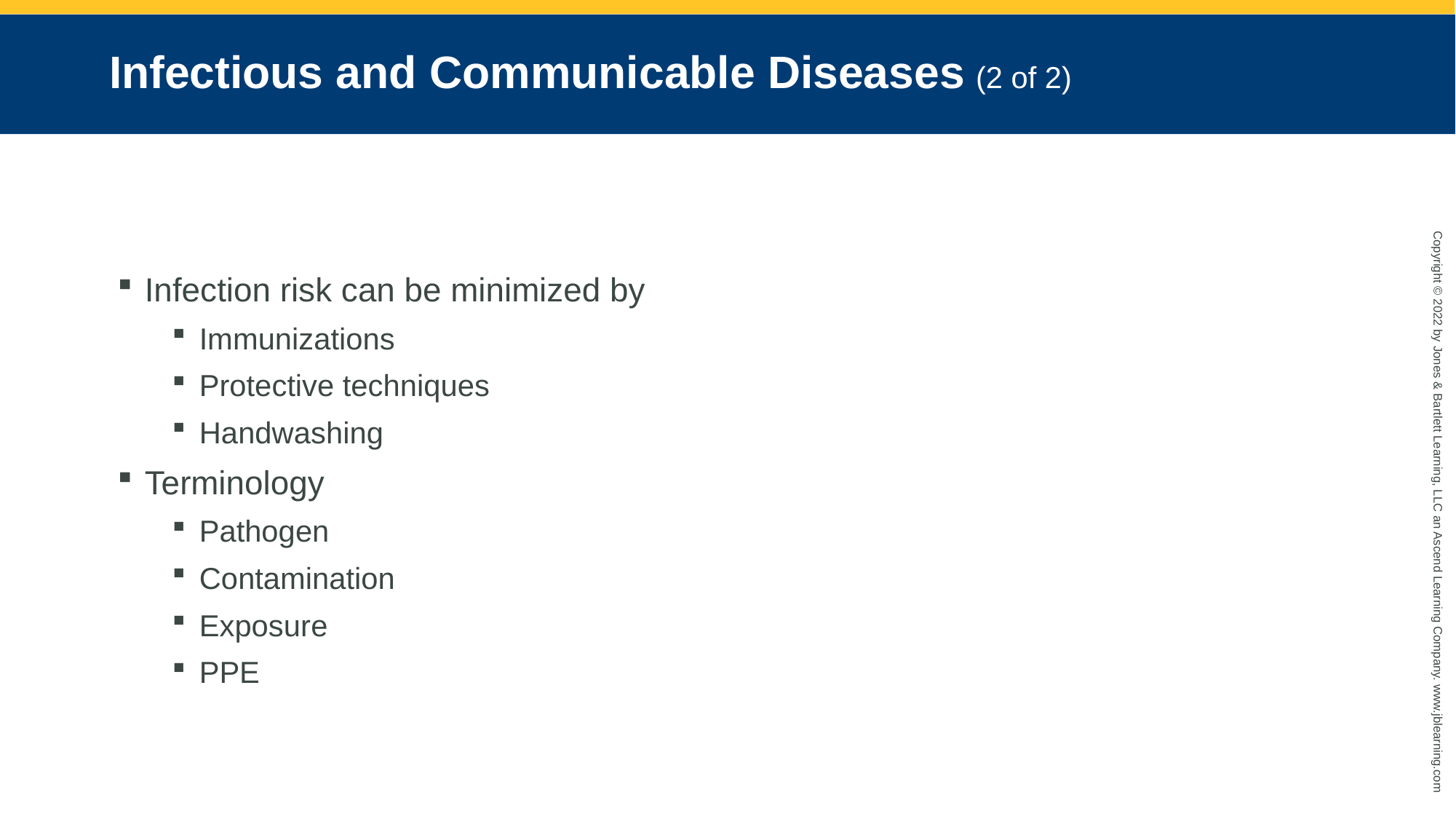

# Infectious and Communicable Diseases (2 of 2)
Infection risk can be minimized by
Immunizations
Protective techniques
Handwashing
Terminology
Pathogen
Contamination
Exposure
PPE